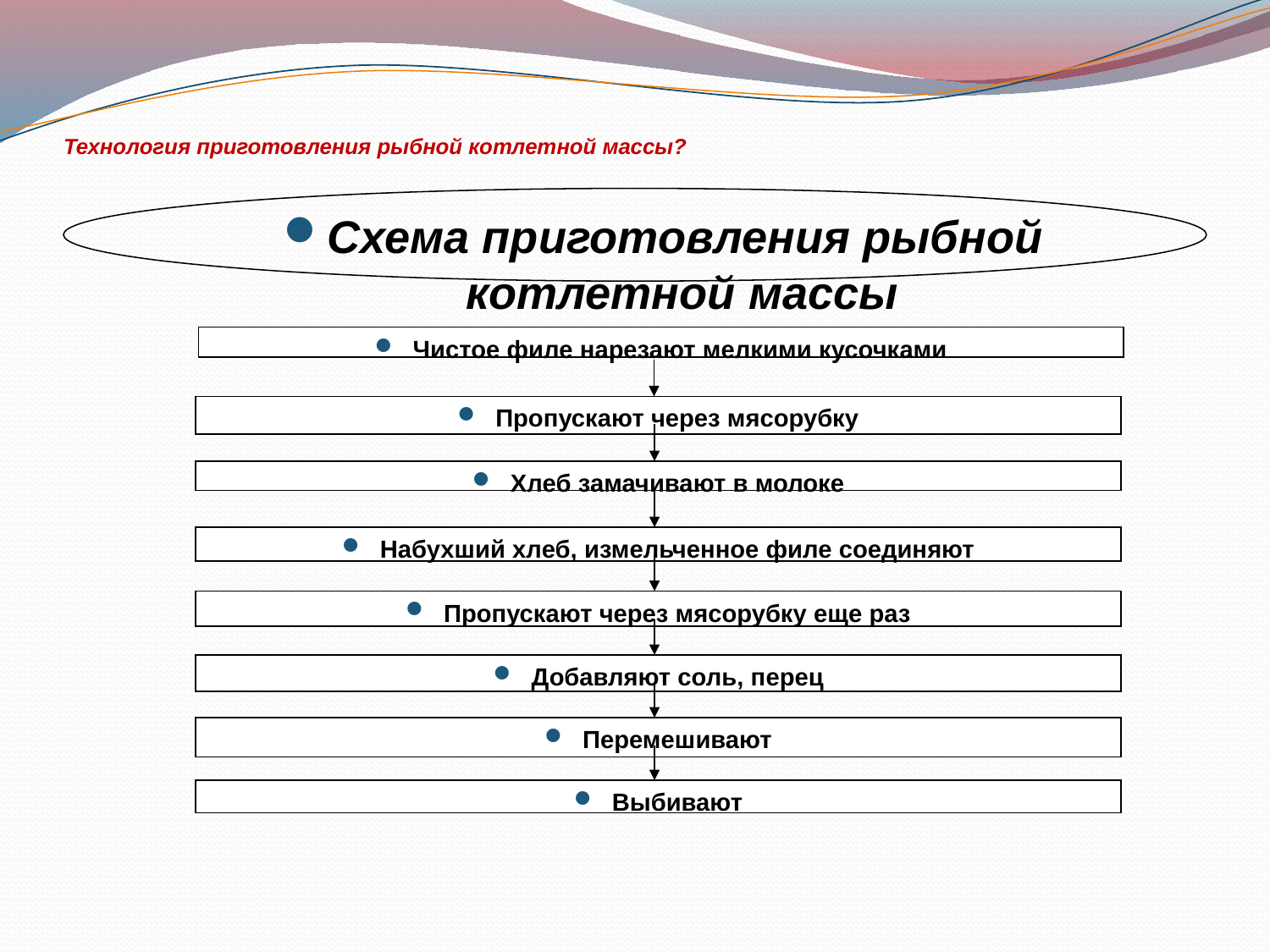

# Технология приготовления рыбной котлетной массы?

Схема приготовления рыбной котлетной массы
Чистое филе нарезают мелкими кусочками
Пропускают через мясорубку
Хлеб замачивают в молоке
Набухший хлеб, измельченное филе соединяют
Пропускают через мясорубку еще раз
Добавляют соль, перец
Перемешивают
Выбивают